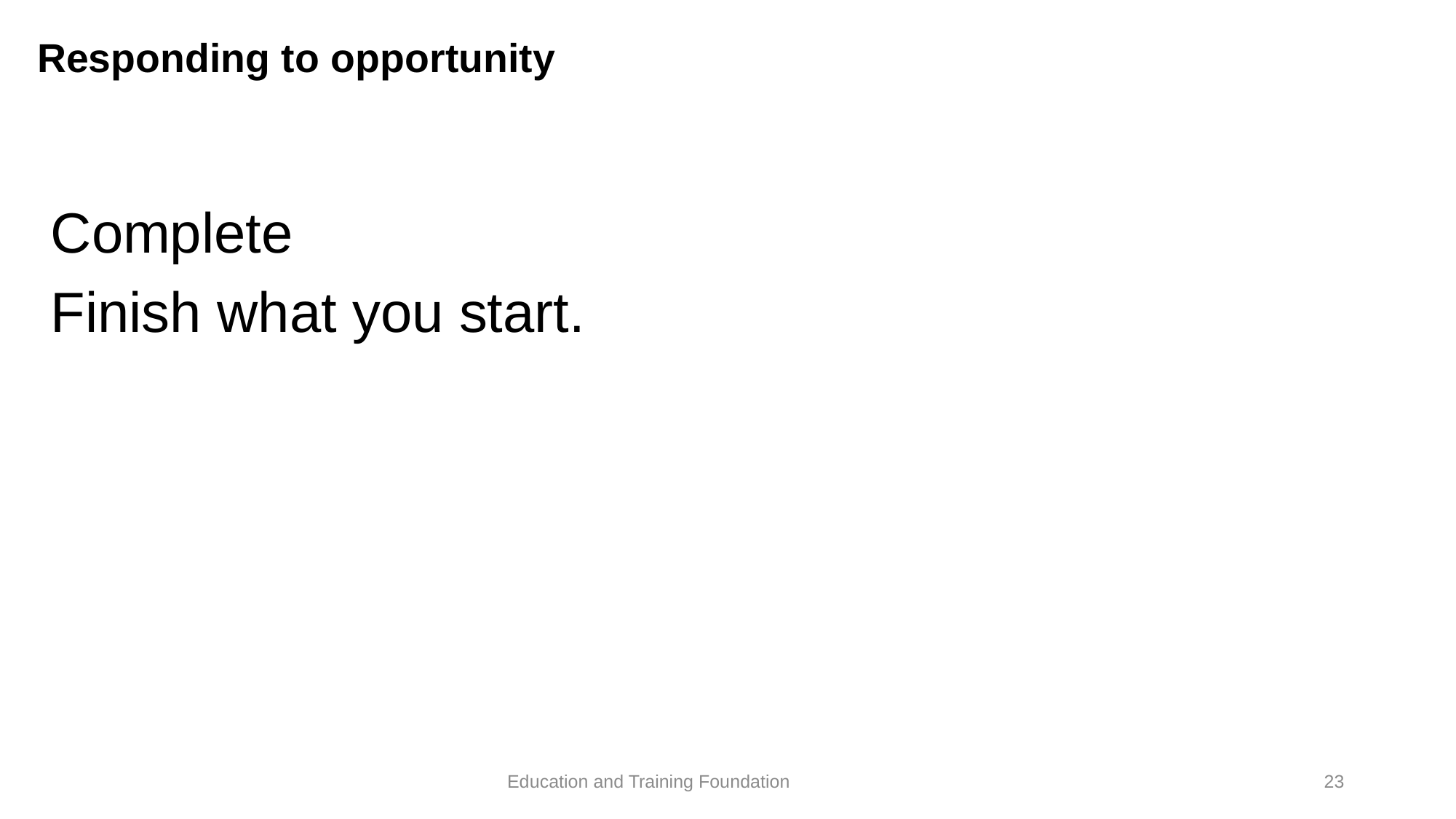

# Responding to opportunity
Complete
Finish what you start.
23
Education and Training Foundation